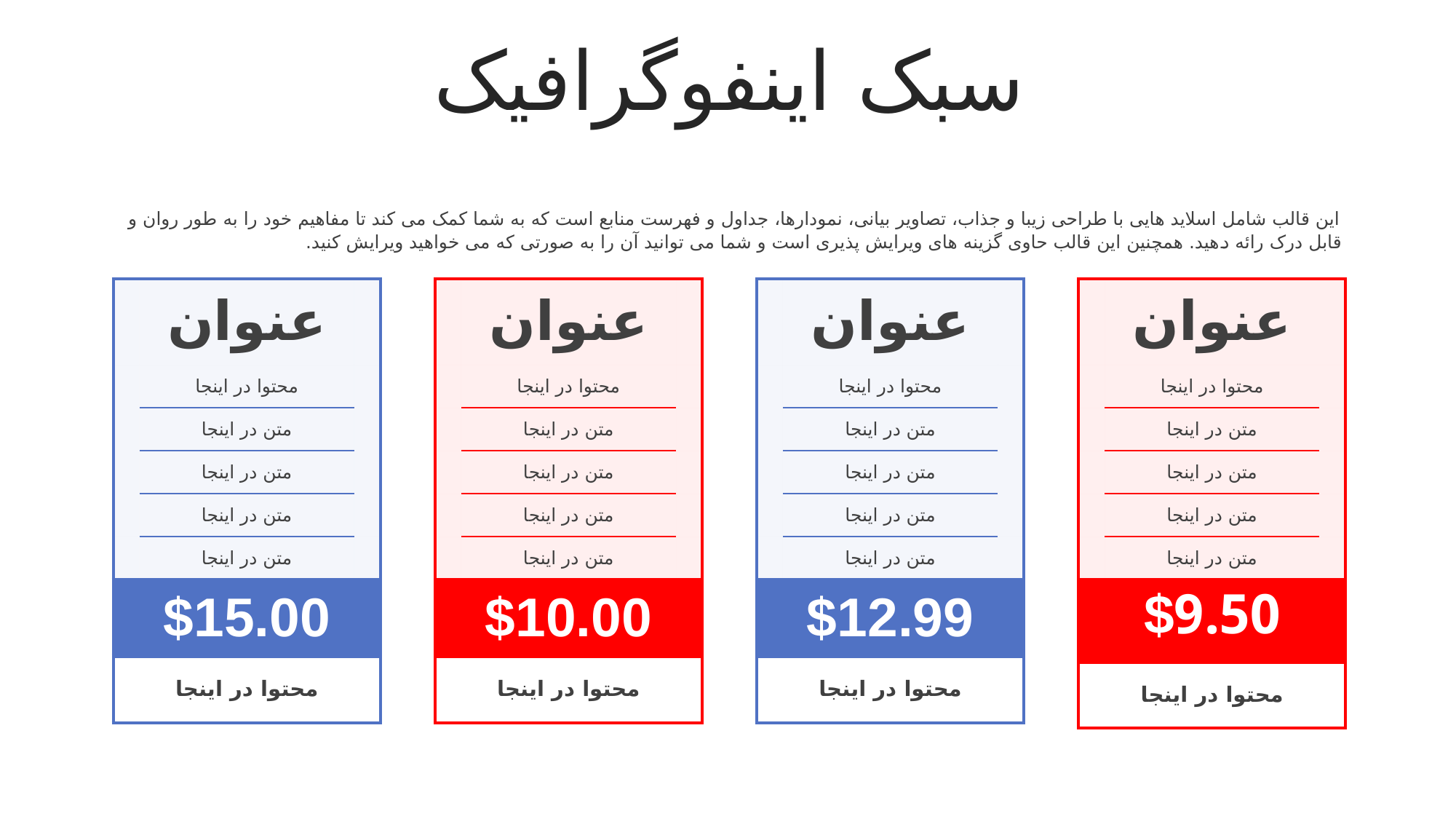

سبک اینفوگرافیک
این قالب شامل اسلاید هایی با طراحی زیبا و جذاب، تصاویر بیانی، نمودارها، جداول و فهرست منابع است که به شما کمک می کند تا مفاهیم خود را به طور روان و قابل درک رائه دهید. همچنین این قالب حاوی گزینه های ویرایش پذیری است و شما می توانید آن را به صورتی که می خواهید ویرایش کنید.
|  | عنوان |  |
| --- | --- | --- |
|  | محتوا در اینجا |  |
|  | متن در اینجا |  |
|  | متن در اینجا |  |
|  | متن در اینجا |  |
|  | متن در اینجا |  |
| $15.00 |  |  |
| محتوا در اینجا |  |  |
|  | عنوان |  |
| --- | --- | --- |
|  | محتوا در اینجا |  |
|  | متن در اینجا |  |
|  | متن در اینجا |  |
|  | متن در اینجا |  |
|  | متن در اینجا |  |
| $10.00 |  |  |
| محتوا در اینجا |  |  |
|  | عنوان |  |
| --- | --- | --- |
|  | محتوا در اینجا |  |
|  | متن در اینجا |  |
|  | متن در اینجا |  |
|  | متن در اینجا |  |
|  | متن در اینجا |  |
| $12.99 |  |  |
| محتوا در اینجا |  |  |
|  | عنوان |  |
| --- | --- | --- |
|  | محتوا در اینجا |  |
|  | متن در اینجا |  |
|  | متن در اینجا |  |
|  | متن در اینجا |  |
|  | متن در اینجا |  |
| $9.50 |  |  |
| محتوا در اینجا |  |  |